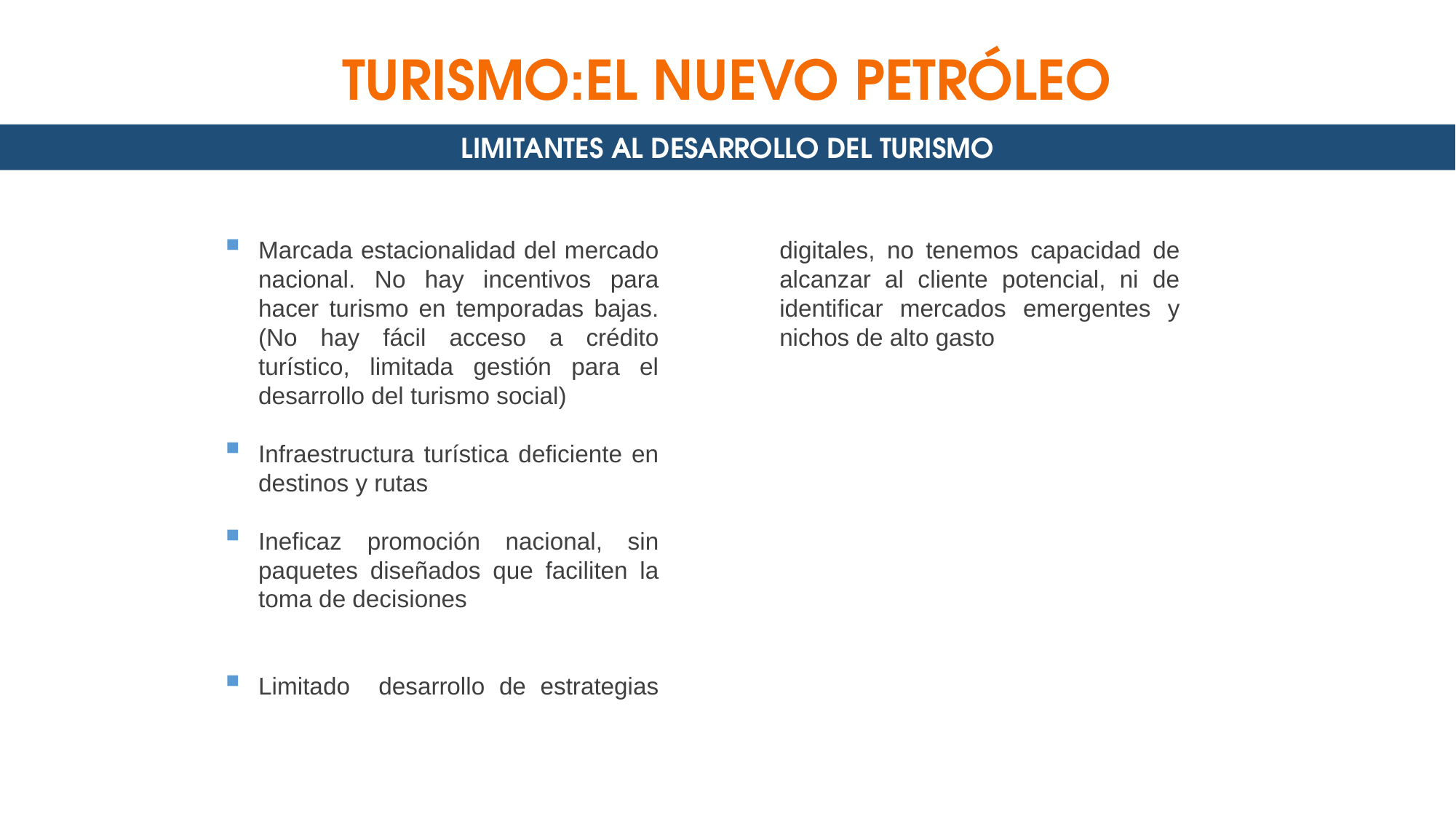

TURISMO:EL NUEVO PETRÓLEO
TURISMO:EL NUEVO PETRÓLEO

LIMITANTES AL DESARROLLO DEL TURISMO

Marcada estacionalidad del mercado nacional. No hay incentivos para hacer turismo en temporadas bajas. (No hay fácil acceso a crédito turístico, limitada gestión para el desarrollo del turismo social)

Infraestructura turística deficiente en destinos y rutas

Ineficaz promoción nacional, sin paquetes diseñados que faciliten la toma de decisiones

Limitado  desarrollo de estrategias digitales, no tenemos capacidad de alcanzar al cliente potencial, ni de identificar mercados emergentes y nichos de alto gasto